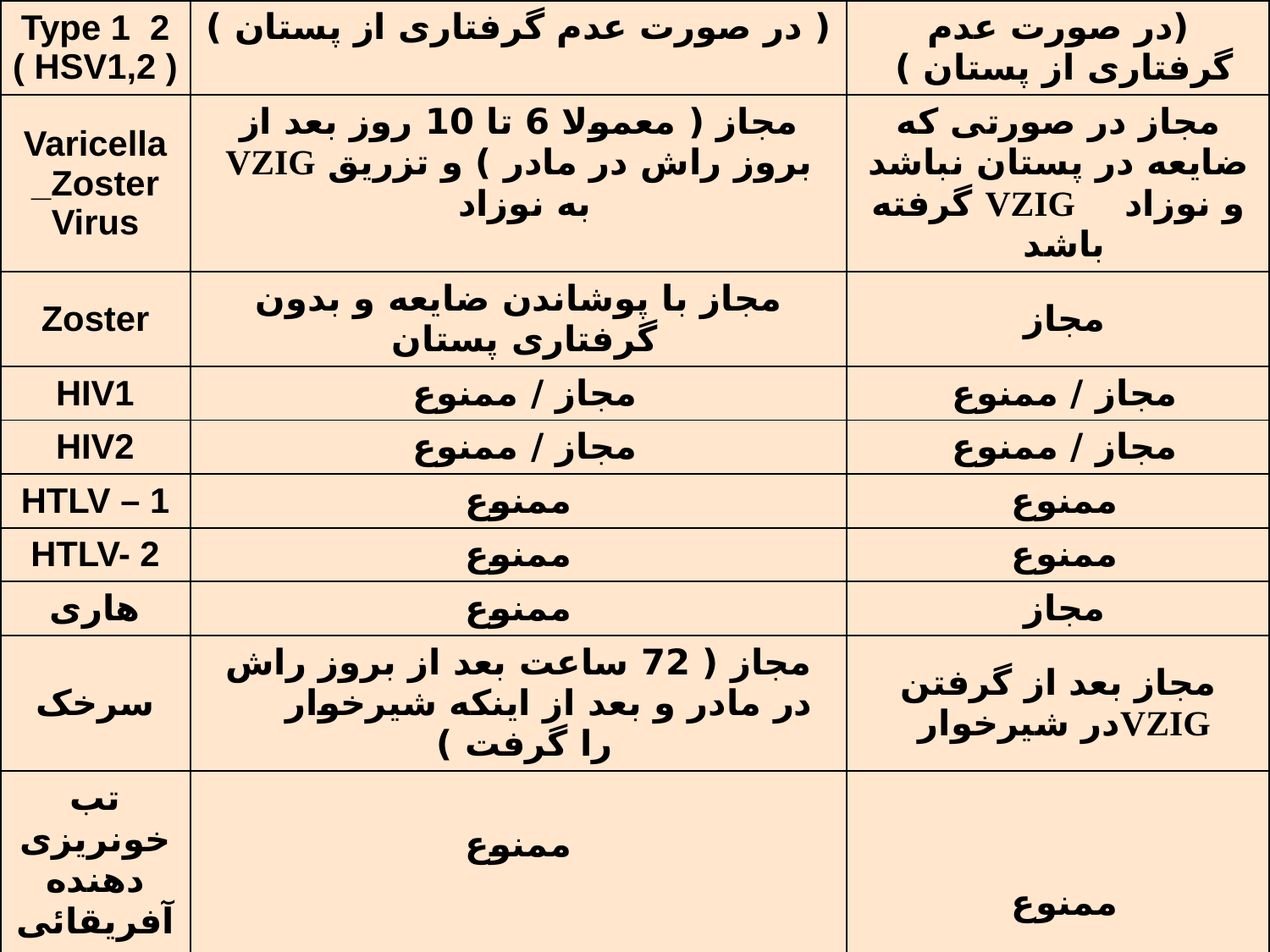

| Type 1 2 ( HSV1,2 ) | ( در صورت عدم گرفتاری از پستان ) | (در صورت عدم گرفتاری از پستان ) |
| --- | --- | --- |
| Varicella \_Zoster Virus | مجاز ( معمولا 6 تا 10 روز بعد از بروز راش در مادر ) و تزريق VZIG به نوزاد | مجاز در صورتی که ضايعه در پستان نباشد و نوزاد VZIG گرفته باشد |
| Zoster | مجاز با پوشاندن ضايعه و بدون گرفتاری پستان | مجاز |
| HIV1 | مجاز / ممنوع | مجاز / ممنوع |
| HIV2 | مجاز / ممنوع | مجاز / ممنوع |
| HTLV – 1 | ممنوع | ممنوع |
| HTLV- 2 | ممنوع | ممنوع |
| هاری | ممنوع | مجاز |
| سرخک | مجاز ( 72 ساعت بعد از بروز راش در مادر و بعد از اينکه شيرخوار را گرفت ) | مجاز بعد از گرفتن VZIGدر شيرخوار |
| تب خونريزی دهنده آفريقائی Ebola Virus | ممنوع | ممنوع |
| Lassa Fever | ممنوع | ممنوع |